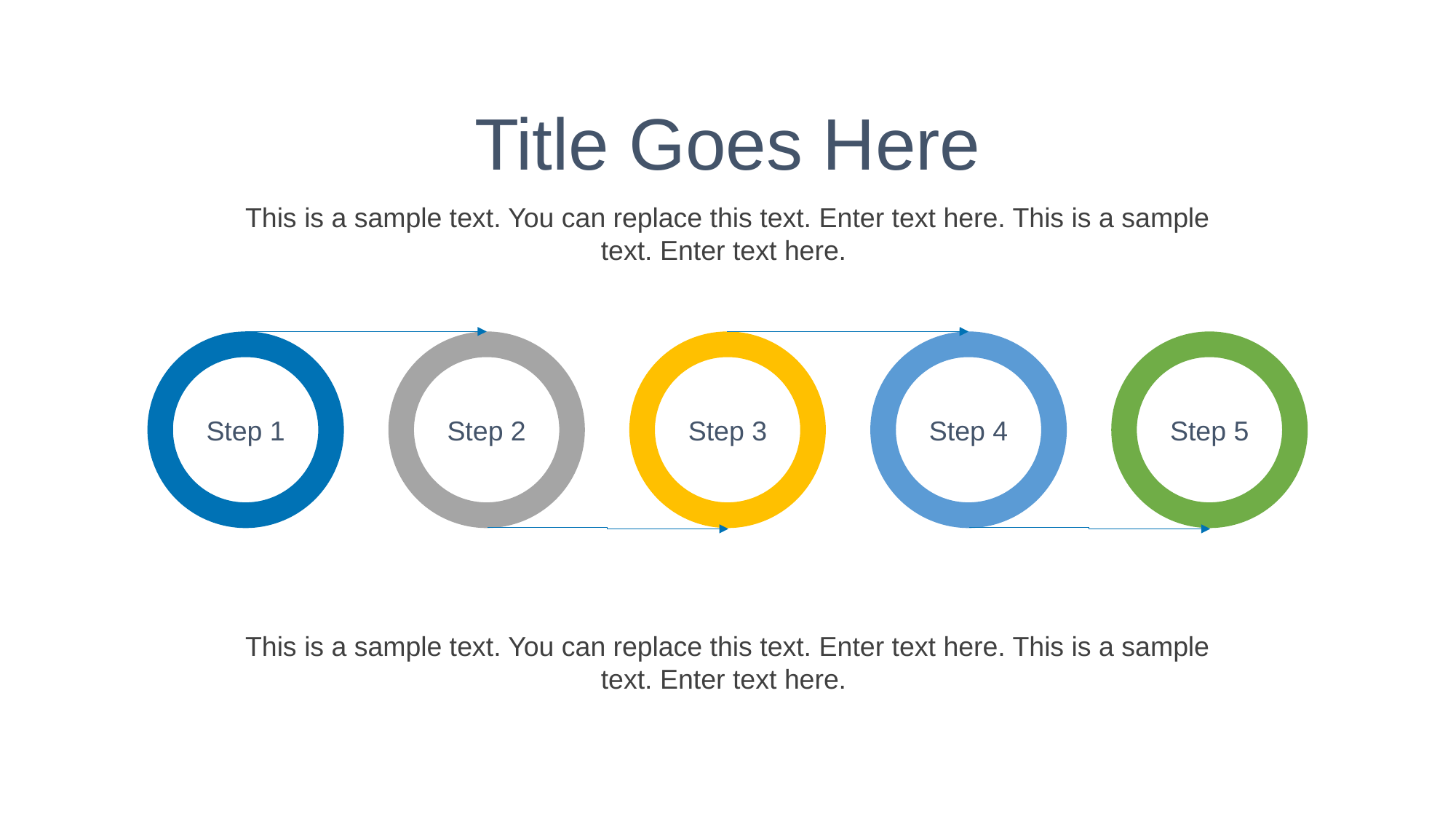

Title Goes Here
This is a sample text. You can replace this text. Enter text here. This is a sample text. Enter text here.
Step 1
Step 2
Step 3
Step 4
Step 5
This is a sample text. You can replace this text. Enter text here. This is a sample text. Enter text here.